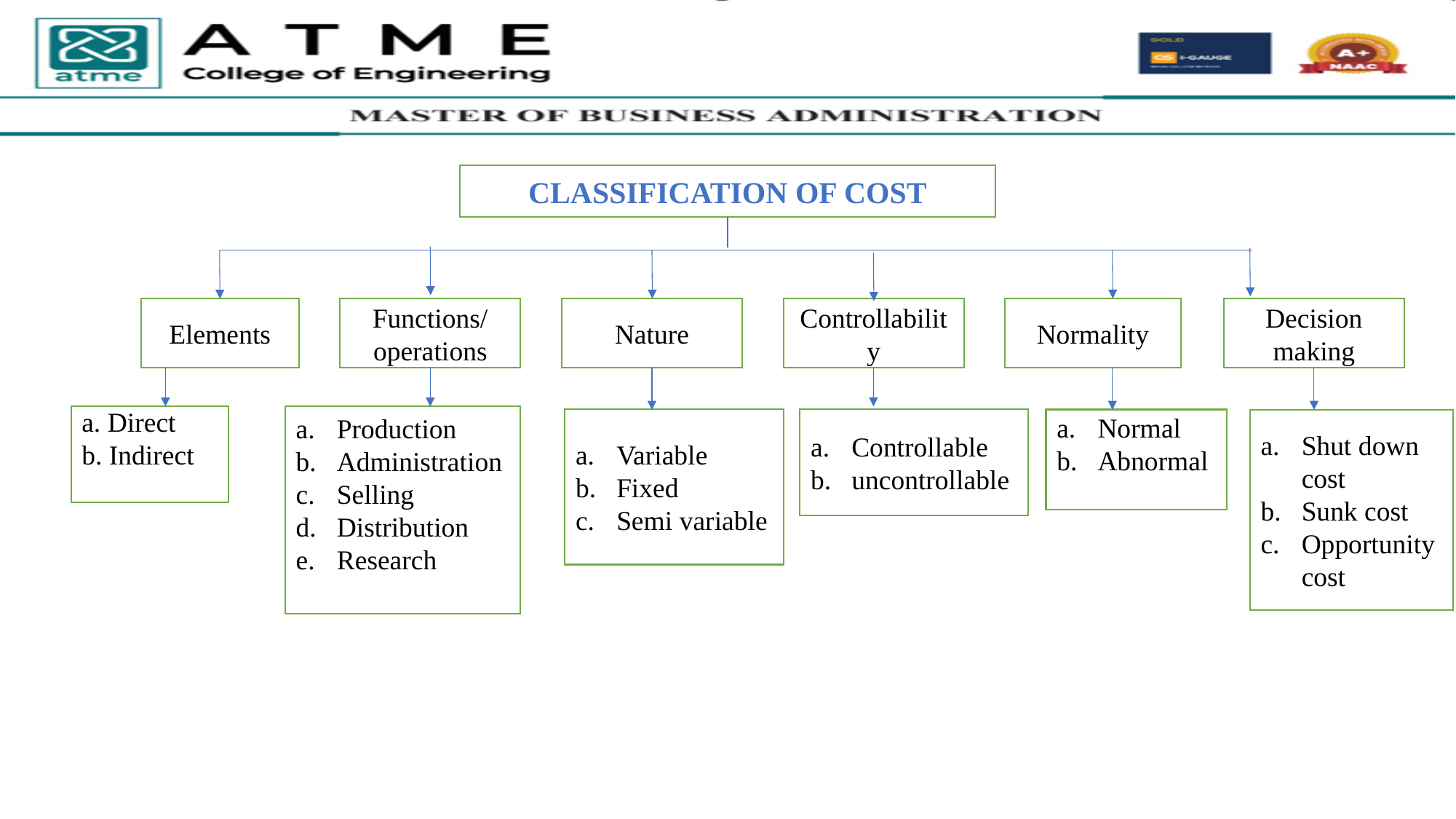

CLASSIFICATION OF COST
Elements
Functions/ operations
Nature
Controllability
Normality
Decision making
a. Direct
b. Indirect

Production
Administration
Selling
Distribution
Research

Variable
Fixed
Semi variable
Controllable
uncontrollable
Normal
Abnormal

Shut down cost
Sunk cost
Opportunity cost